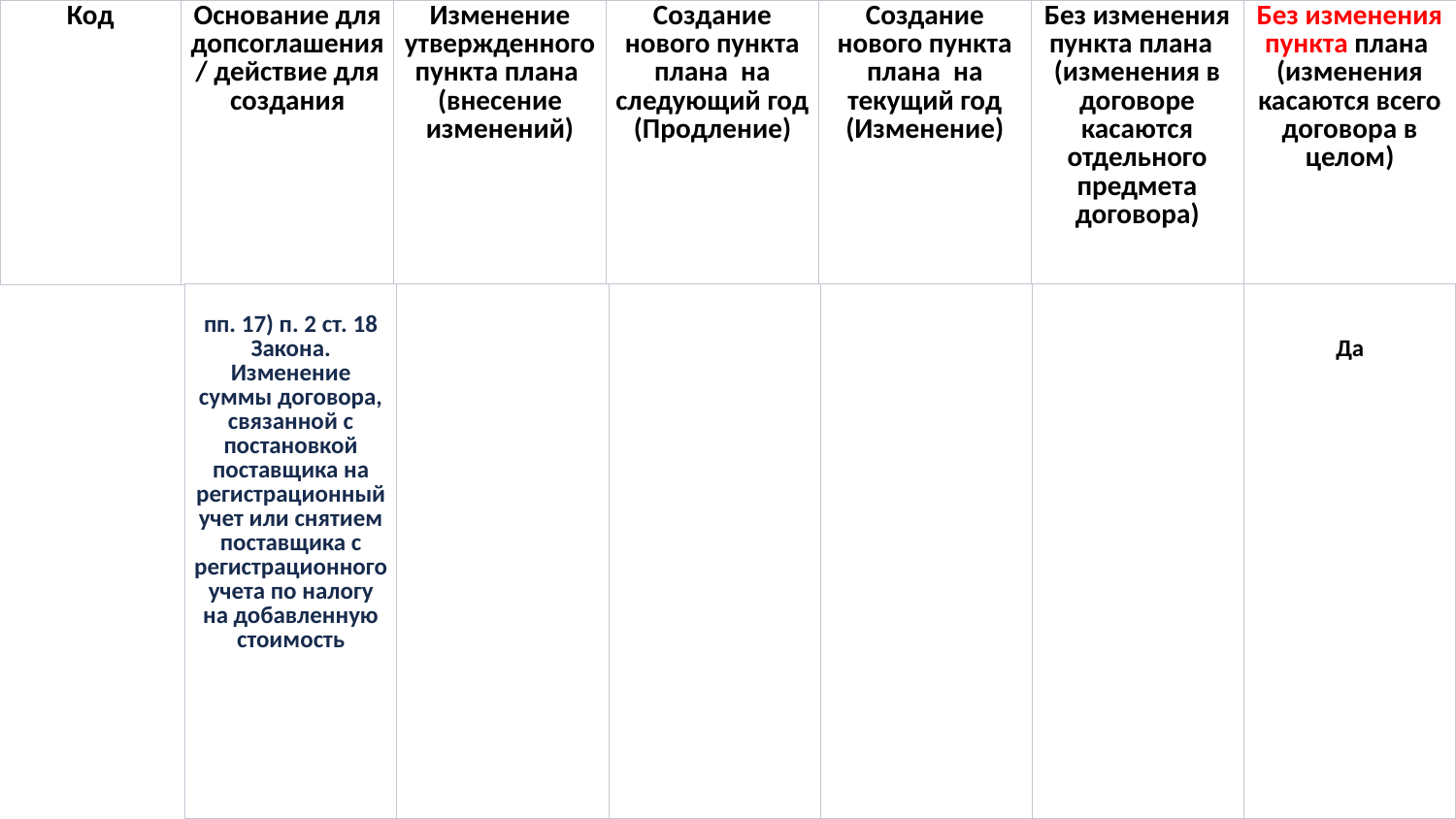

| Код | Основание для допсоглашения/ действие для создания | Изменение утвержденного пункта плана  (внесение изменений) | Создание нового пункта плана  на следующий год (Продление) | Создание нового пункта плана  на текущий год (Изменение) | Без изменения пункта плана  (изменения в договоре касаются отдельного предмета договора) | Без изменения пункта плана  (изменения касаются всего договора в целом) |
| --- | --- | --- | --- | --- | --- | --- |
| пп. 17) п. 2 ст. 18 Закона. Изменение суммы договора, связанной с постановкой поставщика на регистрационный учет или снятием поставщика с регистрационного учета по налогу на добавленную стоимость |  |  |  |  | Да |
| --- | --- | --- | --- | --- | --- |
116